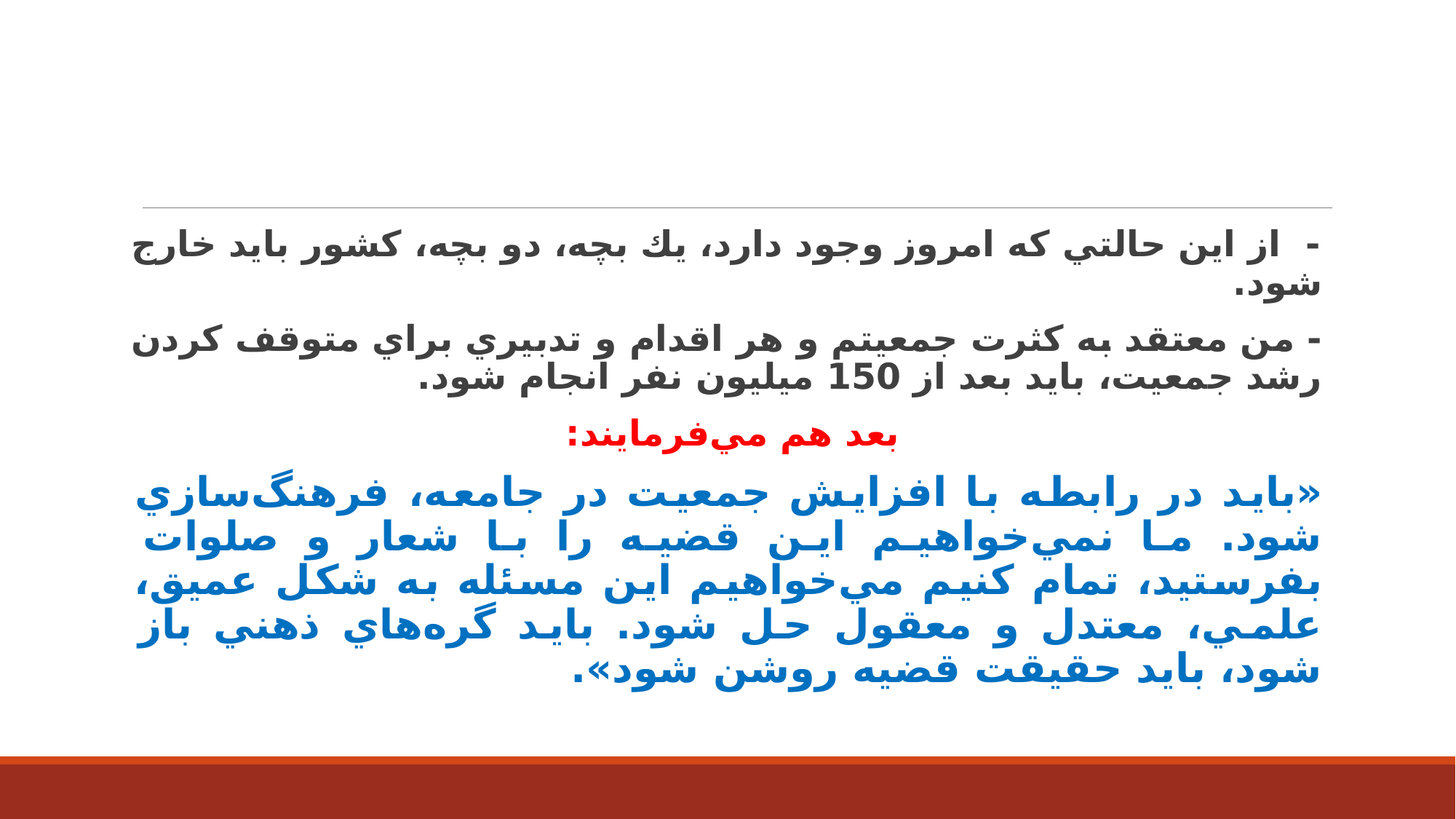

-  از اين حالتي كه امروز وجود دارد، يك بچه، دو بچه، كشور بايد خارج شود.
- من معتقد به كثرت جمعيتم و هر اقدام و تدبيري براي متوقف كردن رشد جمعيت، بايد بعد از 150 ميليون نفر انجام شود.
بعد هم مي‌فرمايند:
«بايد در رابطه با افزايش جمعيت در جامعه، فرهنگ‌سازي شود. ما نمي‌خواهيم اين قضيه را با شعار و صلوات بفرستيد، تمام كنيم مي‌خواهيم اين مسئله به شكل عميق، علمي، معتدل و معقول حل شود. بايد گره‌هاي ذهني باز شود، بايد حقيقت قضيه روشن شود».